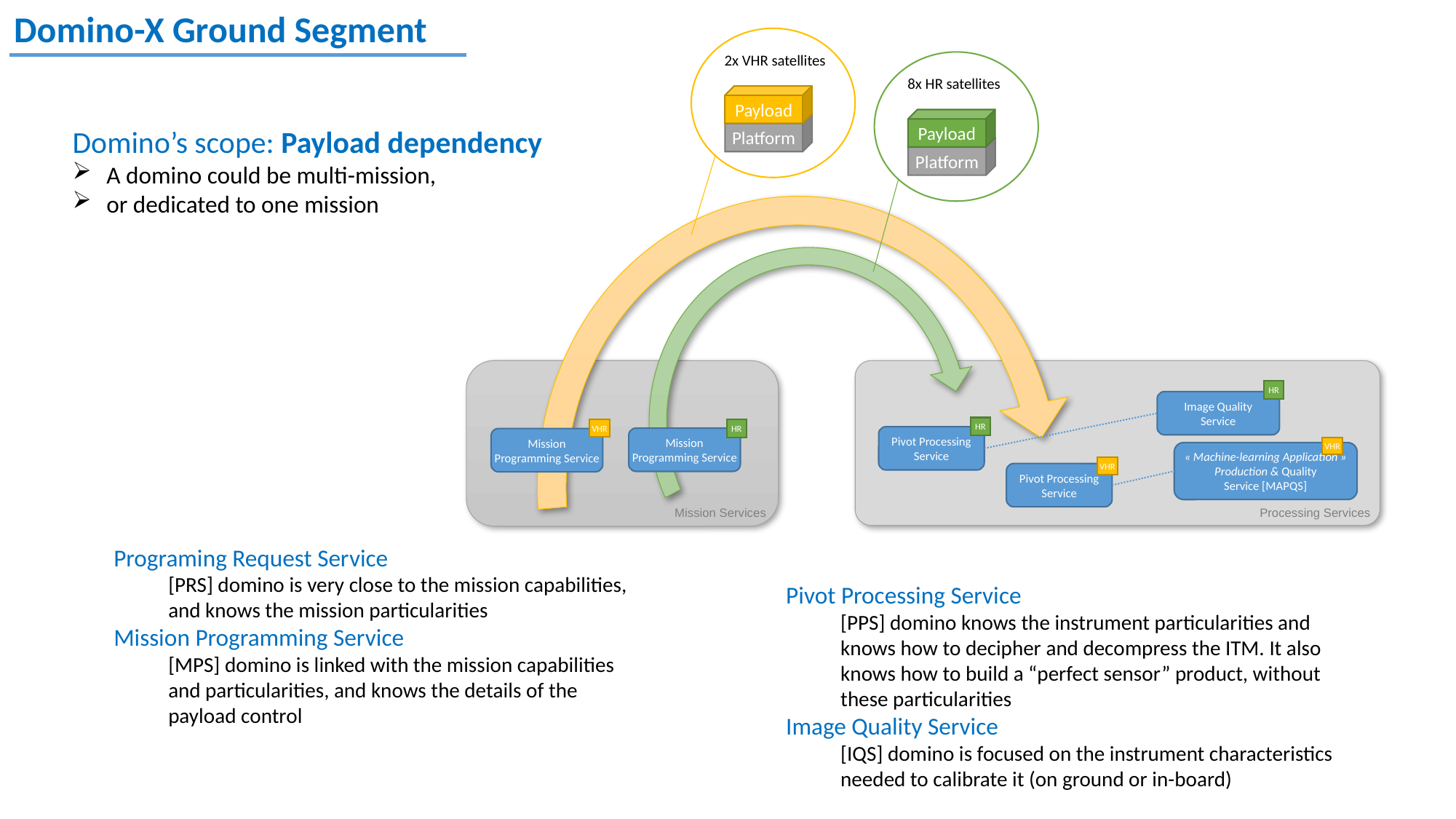

Domino-X Ground Segment

2x VHR satellites
Payload
Platform

8x HR satellites
Payload
Platform

HR
Image Quality
Service
HR
Pivot Processing Service
VHR
« Machine-learning Application » Production & Quality
Service [MAPQS]
VHR
Pivot Processing Service
Mission Services
Domino’s scope: Payload dependency
A domino could be multi-mission,
or dedicated to one mission
VHR
HR
Mission Programming Service
Mission Programming Service
Processing Services
Programing Request Service
[PRS] domino is very close to the mission capabilities, and knows the mission particularities
Mission Programming Service
[MPS] domino is linked with the mission capabilities and particularities, and knows the details of the payload control
Pivot Processing Service
[PPS] domino knows the instrument particularities and knows how to decipher and decompress the ITM. It also knows how to build a “perfect sensor” product, without these particularities
Image Quality Service
[IQS] domino is focused on the instrument characteristics needed to calibrate it (on ground or in-board)